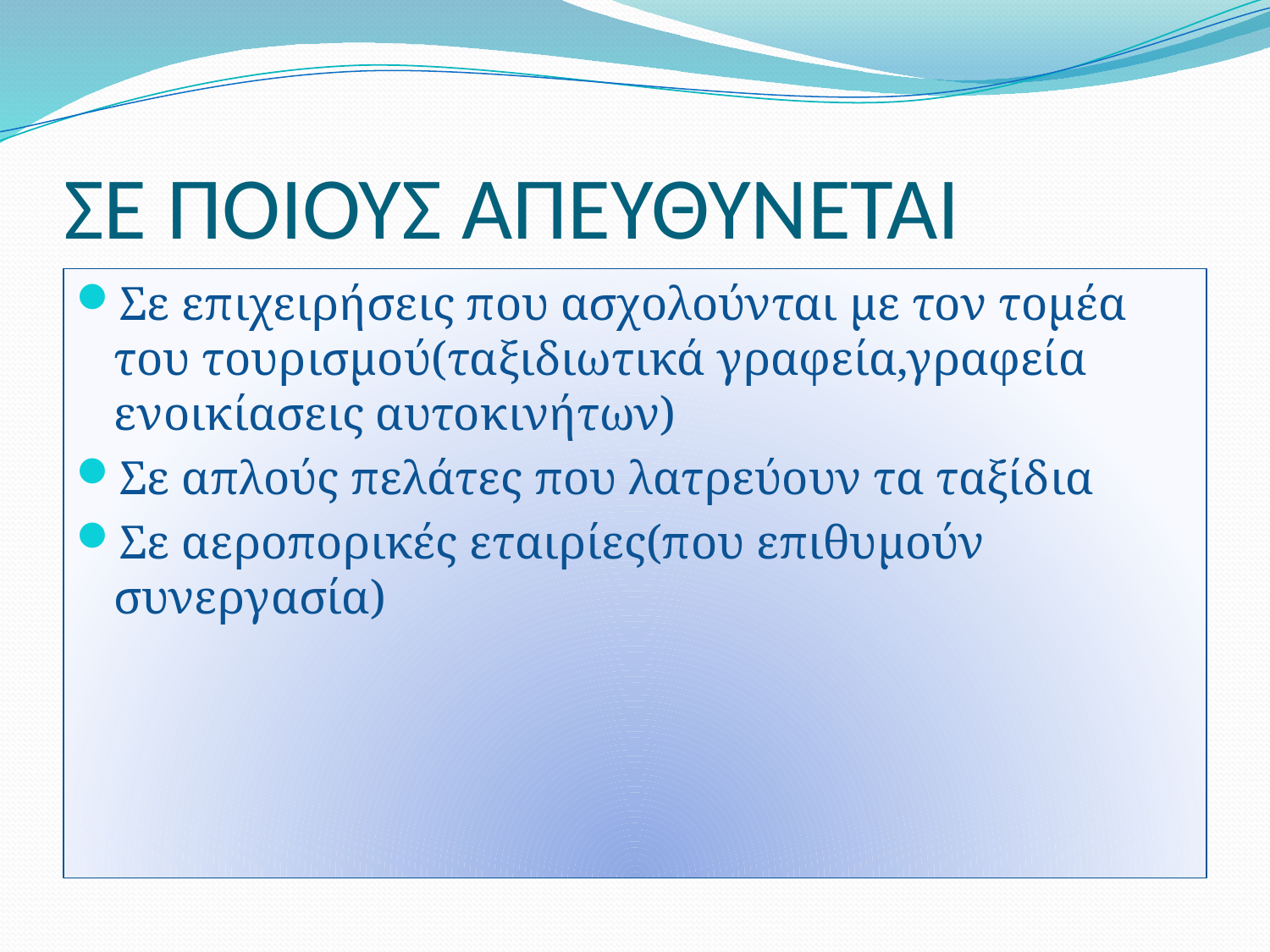

# ΣΕ ΠΟΙΟΥΣ ΑΠΕΥΘΥΝΕΤΑΙ
Σε επιχειρήσεις που ασχολούνται με τον τομέα του τουρισμού(ταξιδιωτικά γραφεία,γραφεία ενοικίασεις αυτοκινήτων)
Σε απλούς πελάτες που λατρεύουν τα ταξίδια
Σε αεροπορικές εταιρίες(που επιθυμούν συνεργασία)